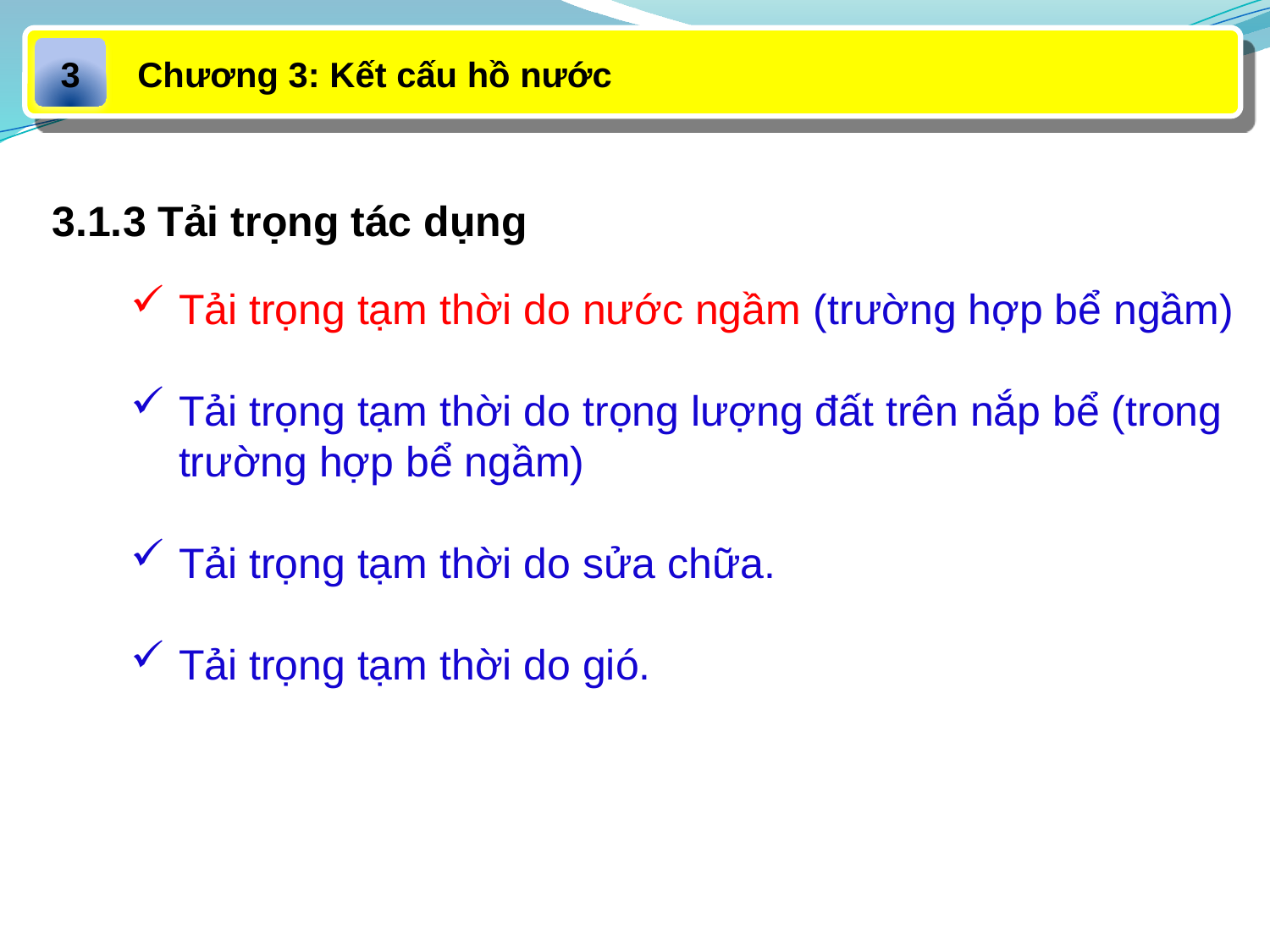

Chương 3: Kết cấu hồ nước
3

3.1.3 Tải trọng tác dụng
Tải trọng tạm thời do nước ngầm (trường hợp bể ngầm)

Tải trọng tạm thời do trọng lượng đất trên nắp bể (trong trường hợp bể ngầm)

Tải trọng tạm thời do sửa chữa.

Tải trọng tạm thời do gió.